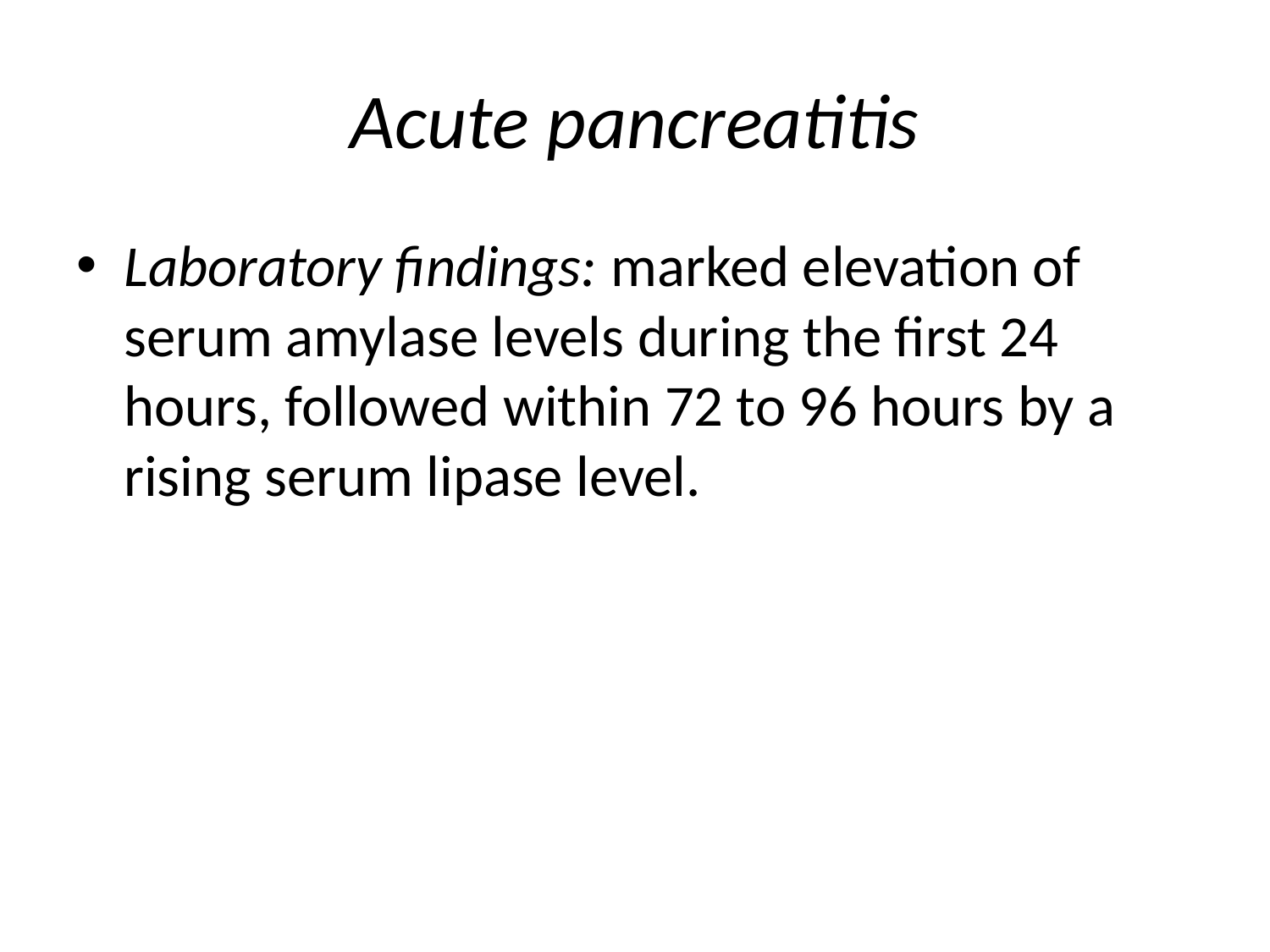

# Acute pancreatitis
Laboratory findings: marked elevation of serum amylase levels during the first 24 hours, followed within 72 to 96 hours by a rising serum lipase level.